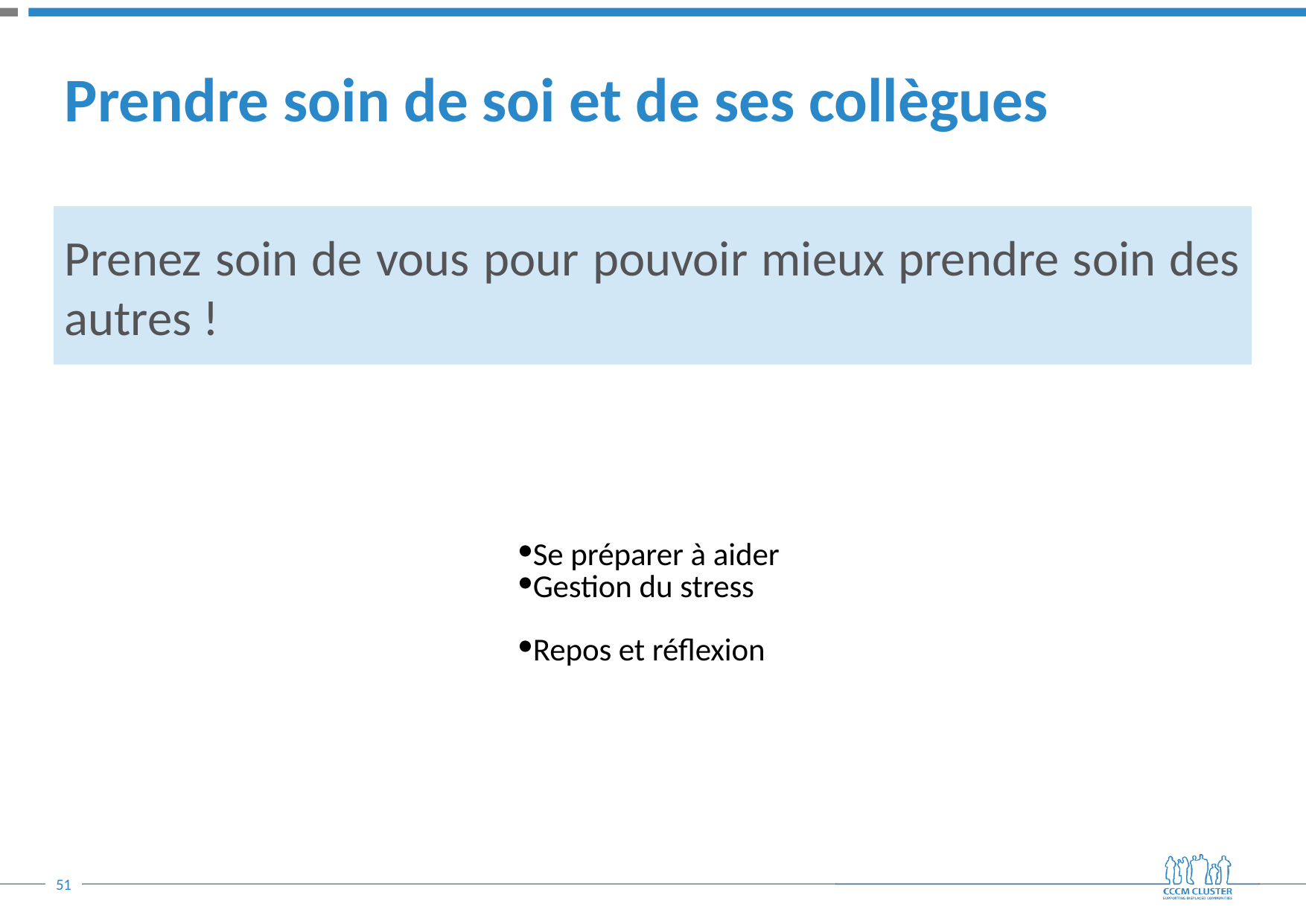

# Prendre soin de soi et de ses collègues
Prenez soin de vous pour pouvoir mieux prendre soin des autres !
Se préparer à aider
Gestion du stress

Repos et réflexion